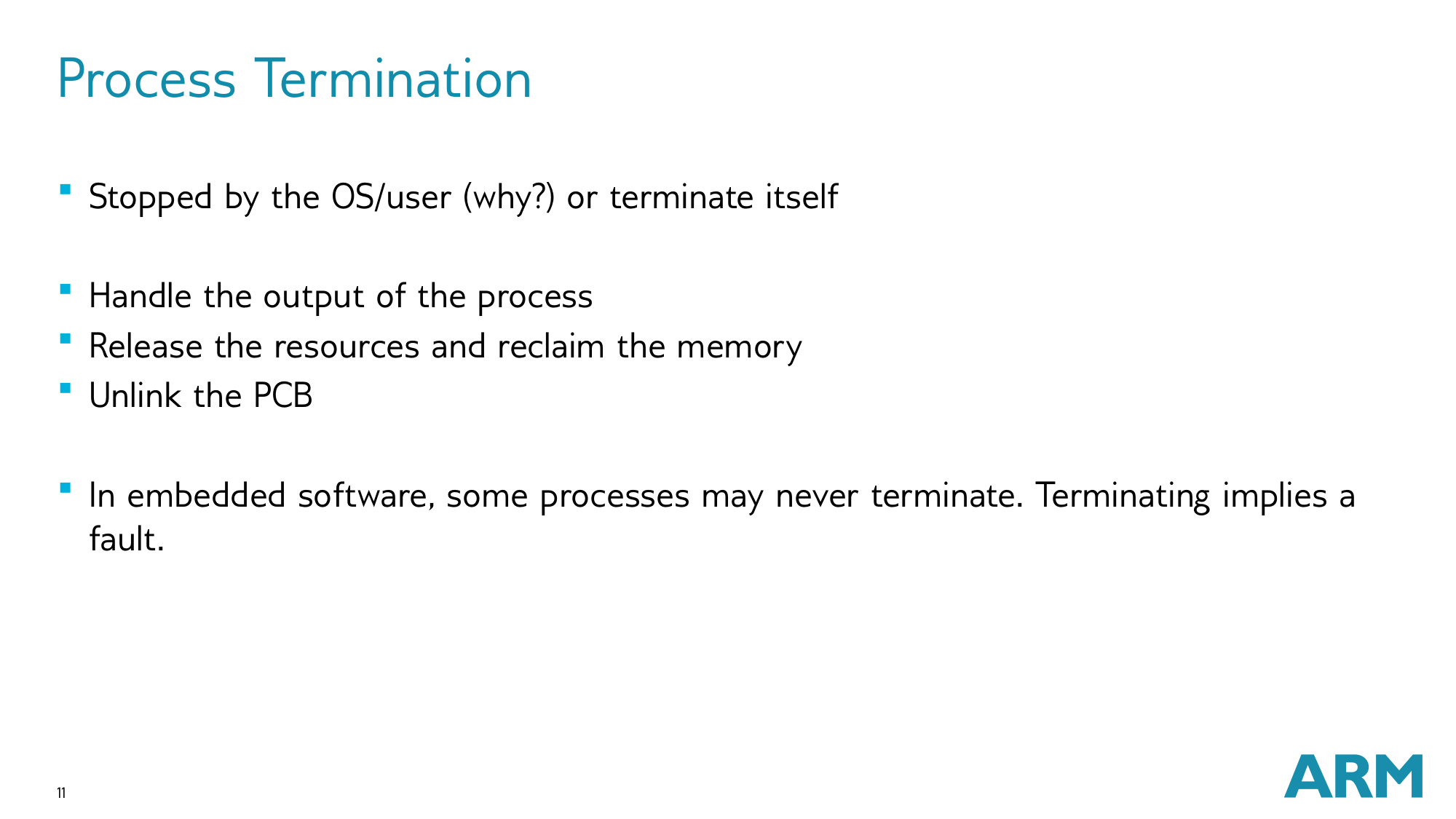

# Process Termination
Stopped by the OS/user (why?) or terminate itself

Handle the output of the process
Release the resources and reclaim the memory
Unlink the PCB

In embedded software, some processes may never terminate. Terminating implies a fault.